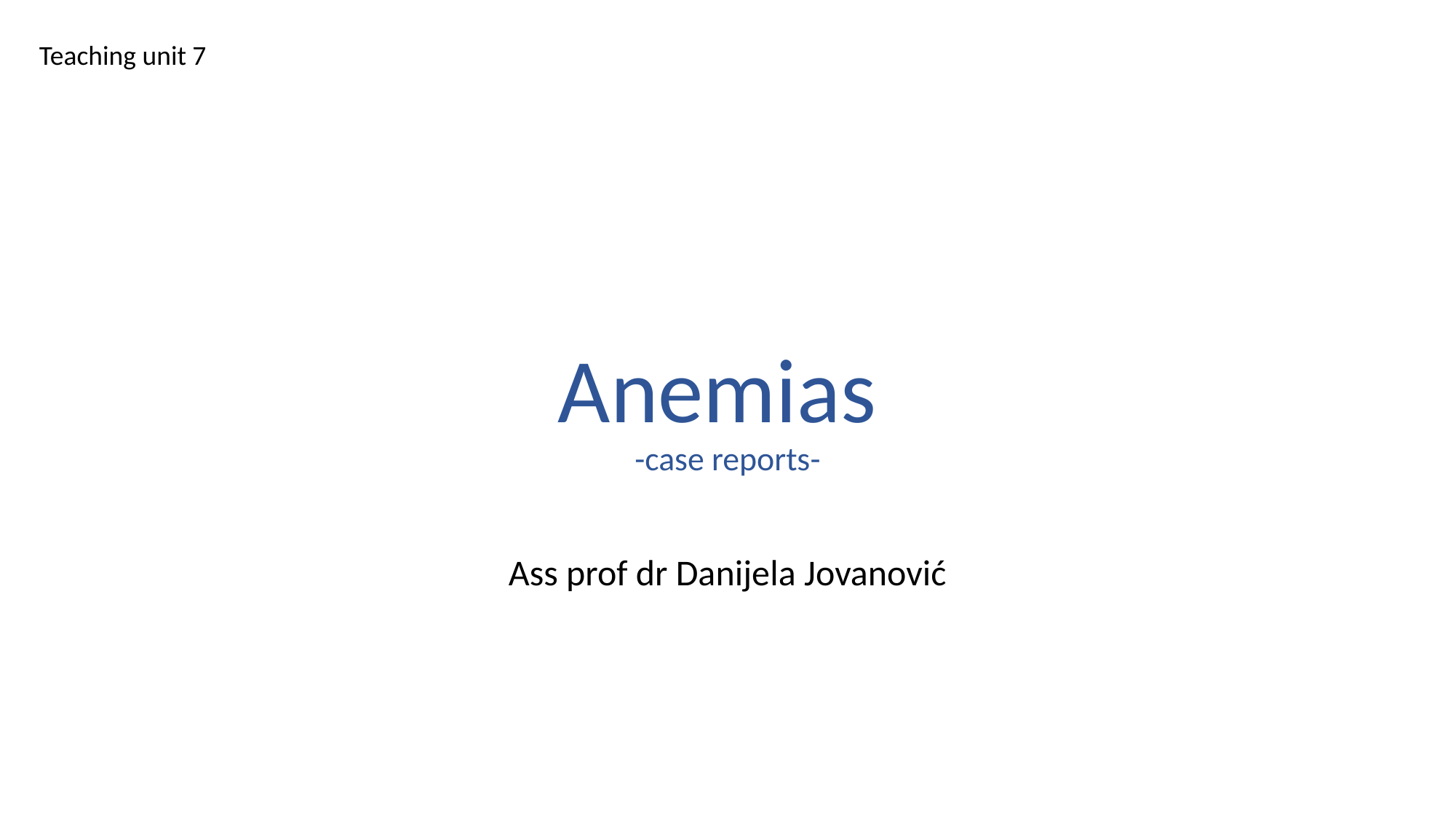

Teaching unit 7
# Anemias -case reports-
Ass prof dr Danijela Jovanović